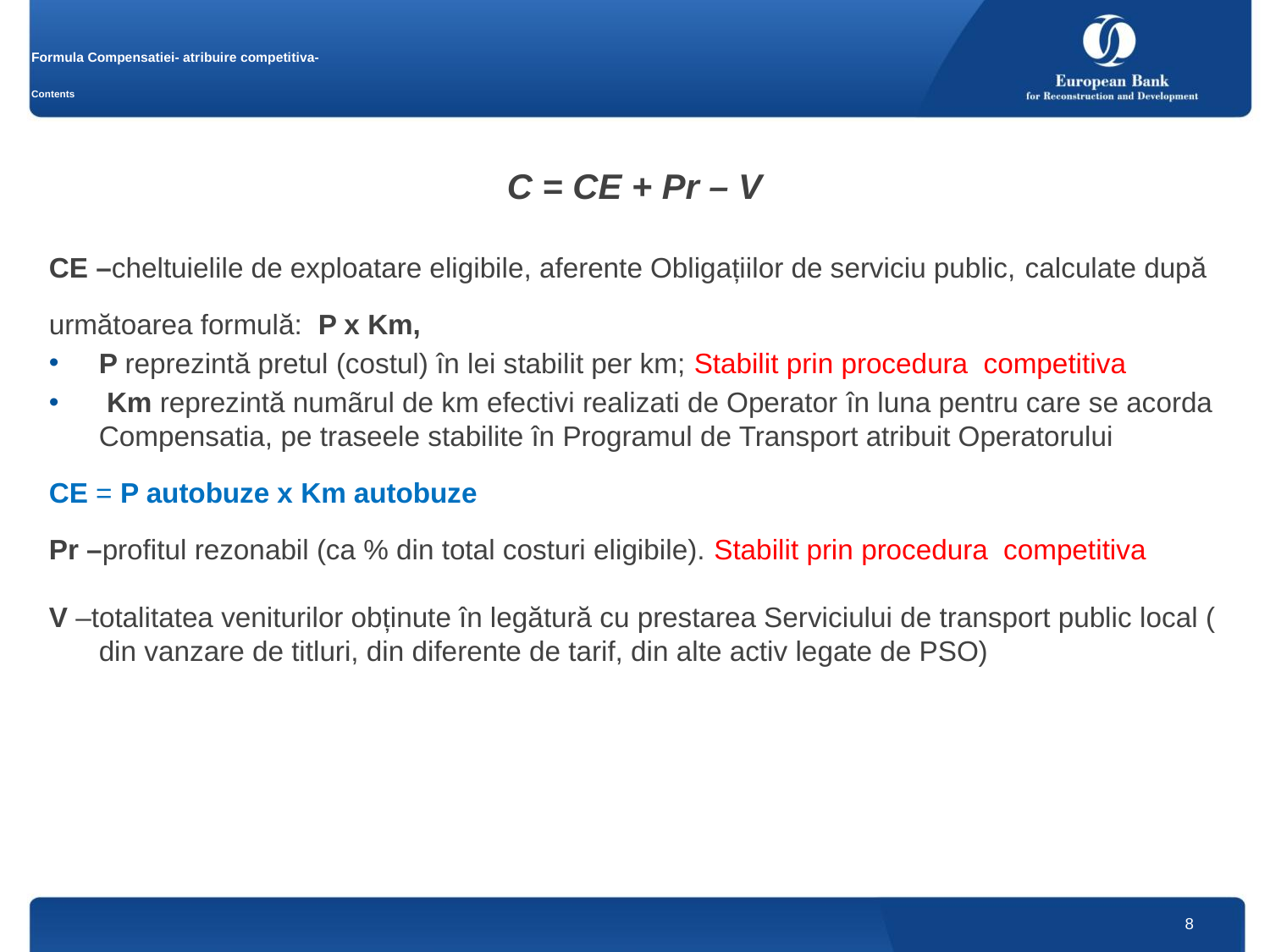

# Formula Compensatiei- atribuire competitiva- Contents
C = CE + Pr – V
CE –cheltuielile de exploatare eligibile, aferente Obligațiilor de serviciu public, calculate după următoarea formulă:  P x Km,
P reprezintă pretul (costul) în lei stabilit per km; Stabilit prin procedura  competitiva
 Km reprezintă numãrul de km efectivi realizati de Operator în luna pentru care se acorda Compensatia, pe traseele stabilite în Programul de Transport atribuit Operatorului
CE = P autobuze x Km autobuze
Pr –profitul rezonabil (ca % din total costuri eligibile). Stabilit prin procedura  competitiva

V –totalitatea veniturilor obținute în legătură cu prestarea Serviciului de transport public local ( din vanzare de titluri, din diferente de tarif, din alte activ legate de PSO)

8